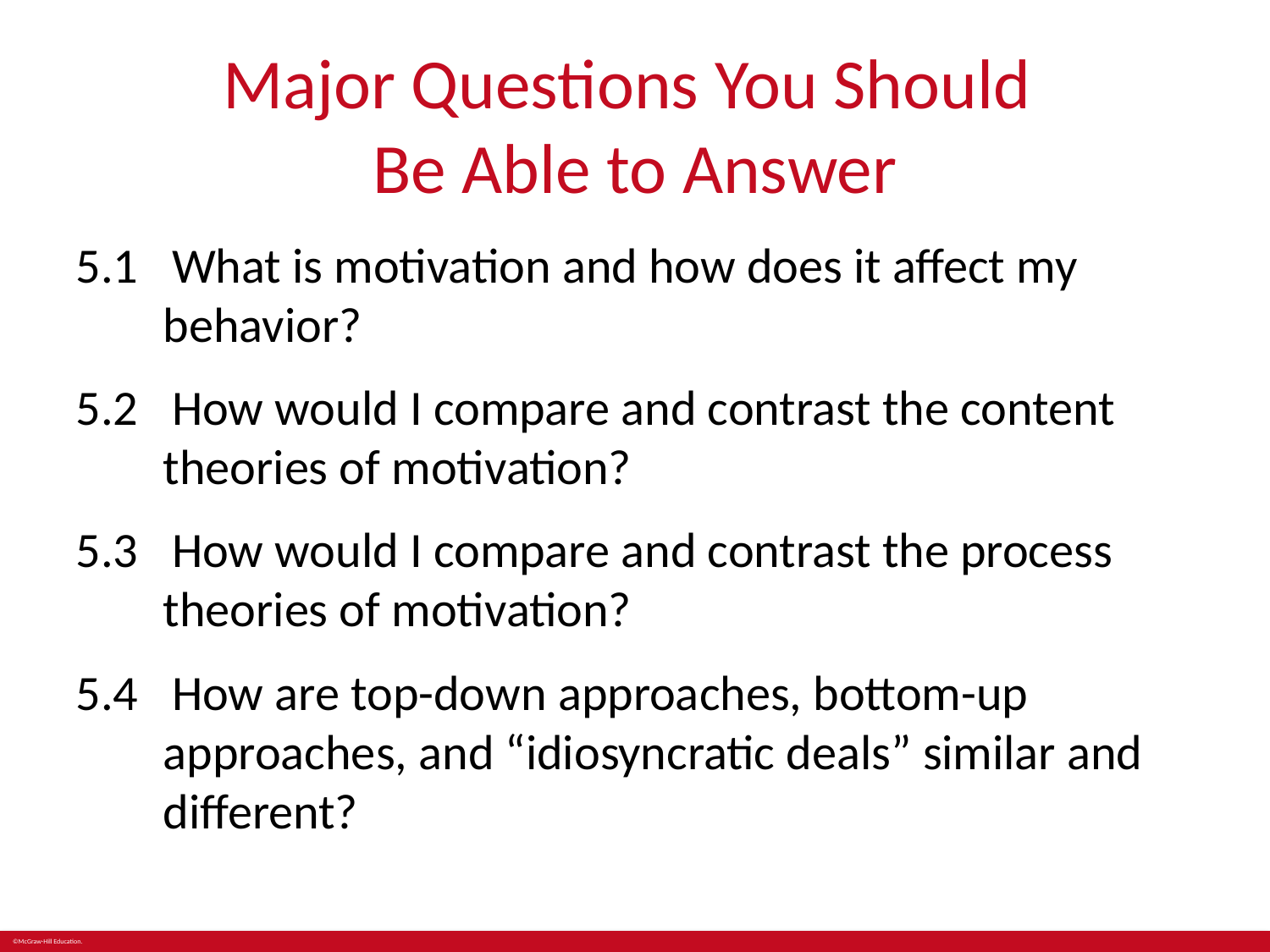

# Major Questions You Should Be Able to Answer
5.1   What is motivation and how does it affect my behavior?
5.2   How would I compare and contrast the content theories of motivation?
5.3   How would I compare and contrast the process theories of motivation?
5.4   How are top-down approaches, bottom-up approaches, and “idiosyncratic deals” similar and different?